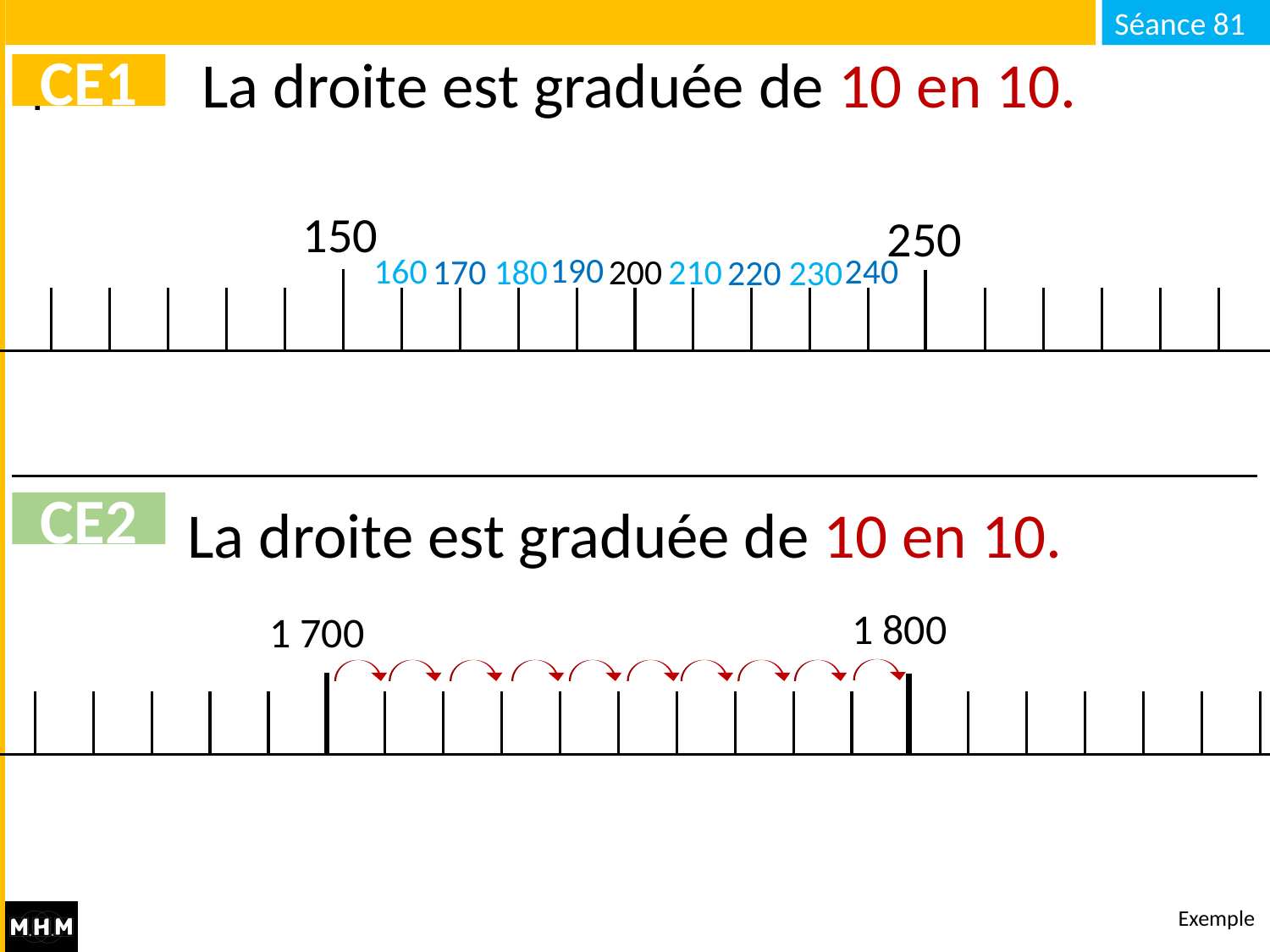

# La droite est graduée de
10 en 10.
CE1
150
250
190
240
160
200
210
170
180
220
230
La droite est graduée de
10 en 10.
CE2
1 800
1 700

Exemple